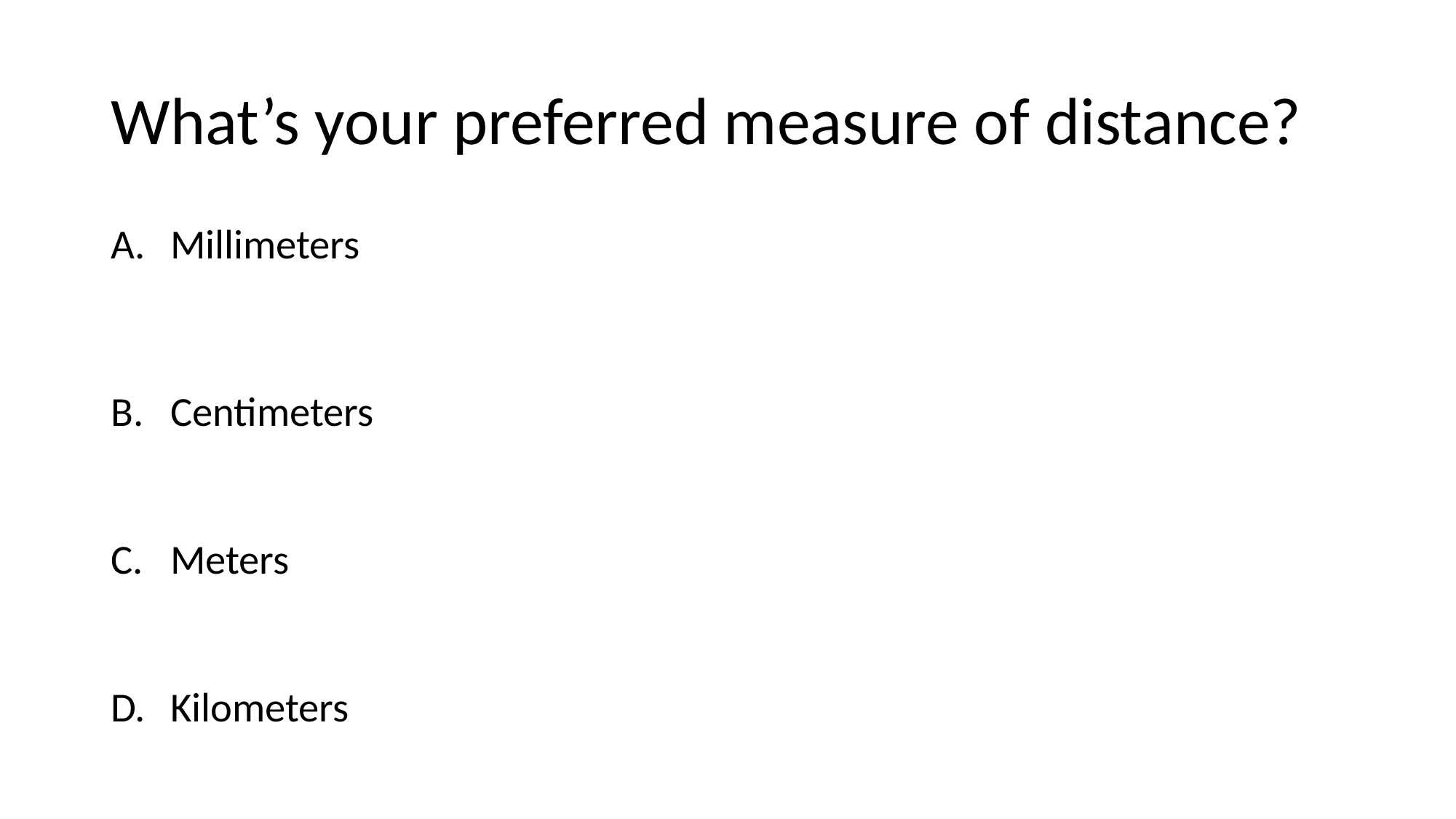

# What’s your preferred measure of distance?
Millimeters

Centimeters
Meters
Kilometers